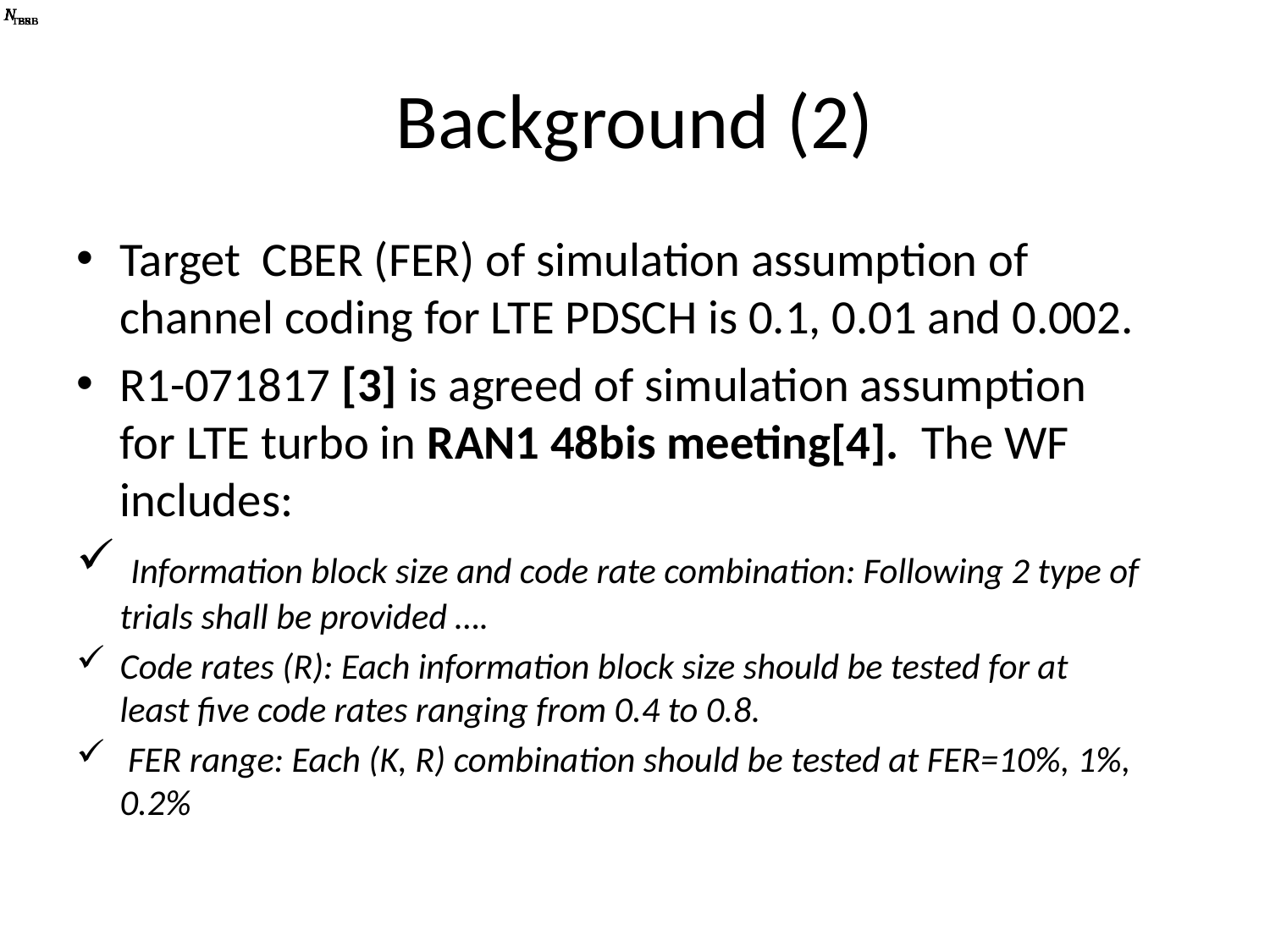

# Background (2)
Target  CBER (FER) of simulation assumption of channel coding for LTE PDSCH is 0.1, 0.01 and 0.002.
R1-071817 [3] is agreed of simulation assumption for LTE turbo in RAN1 48bis meeting[4].  The WF includes:
 Information block size and code rate combination: Following 2 type of trials shall be provided ….
Code rates (R): Each information block size should be tested for at least five code rates ranging from 0.4 to 0.8.
 FER range: Each (K, R) combination should be tested at FER=10%, 1%, 0.2%